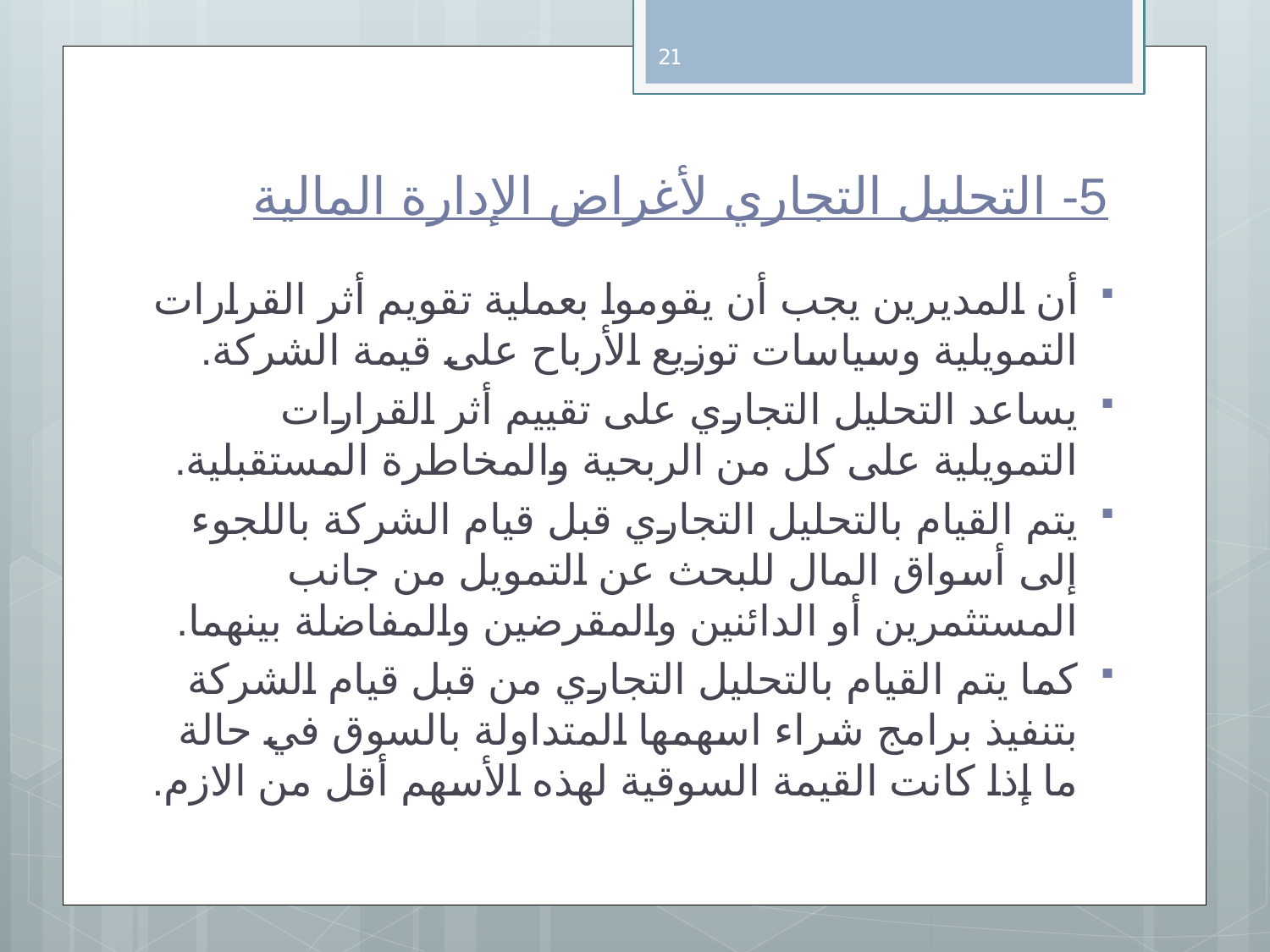

21
# 5- التحليل التجاري لأغراض الإدارة المالية
أن المديرين يجب أن يقوموا بعملية تقويم أثر القرارات التمويلية وسياسات توزيع الأرباح على قيمة الشركة.
يساعد التحليل التجاري على تقييم أثر القرارات التمويلية على كل من الربحية والمخاطرة المستقبلية.
يتم القيام بالتحليل التجاري قبل قيام الشركة باللجوء إلى أسواق المال للبحث عن التمويل من جانب المستثمرين أو الدائنين والمقرضين والمفاضلة بينهما.
كما يتم القيام بالتحليل التجاري من قبل قيام الشركة بتنفيذ برامج شراء اسهمها المتداولة بالسوق في حالة ما إذا كانت القيمة السوقية لهذه الأسهم أقل من الازم.